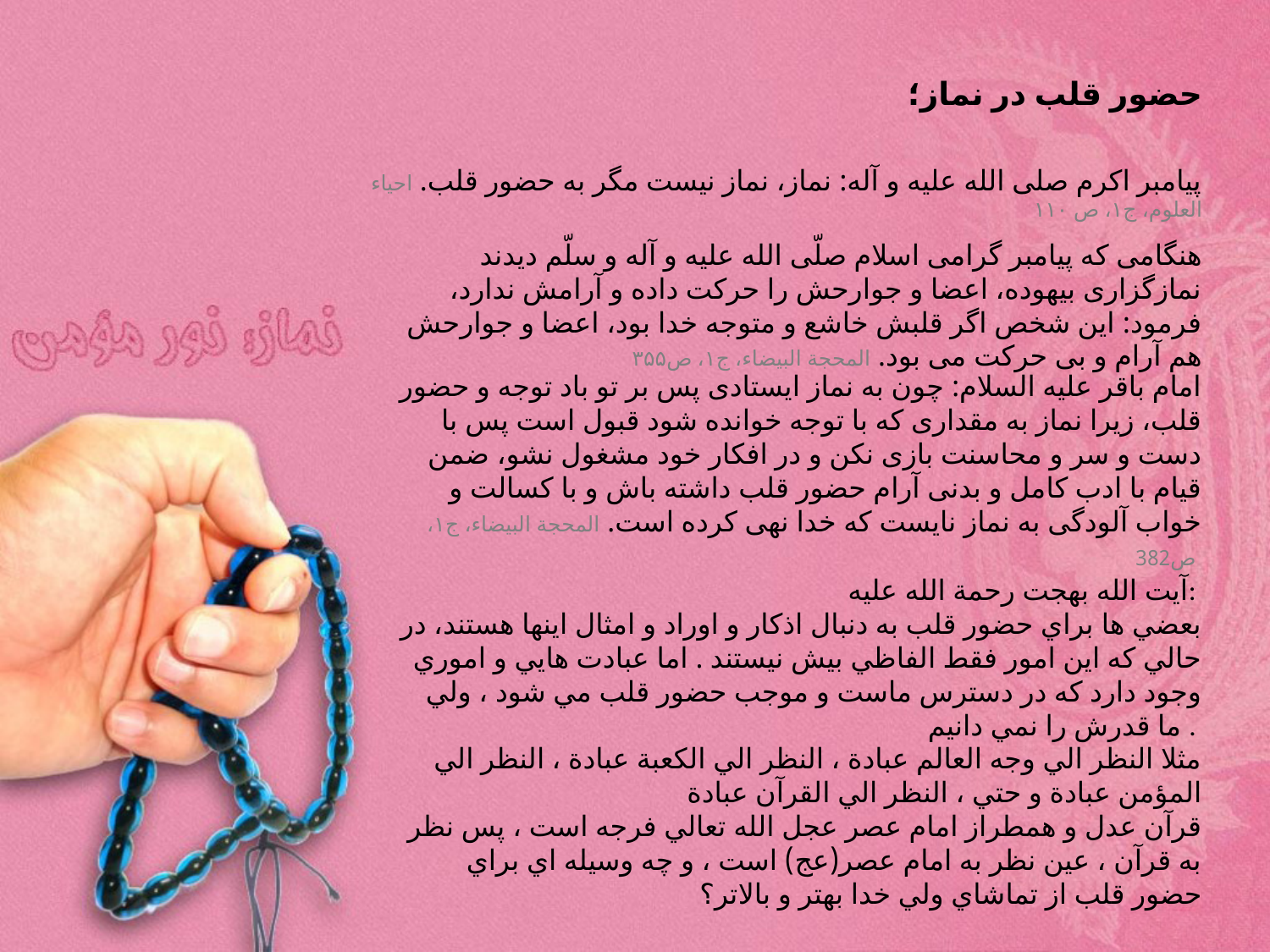

حضور قلب در نماز؛
پیامبر اکرم صلی الله علیه و آله: نماز، نماز نیست مگر به حضور قلب. احیاء العلوم، ج۱، ص ۱۱۰
هنگامی که پیامبر گرامی اسلام صلّی الله علیه و آله و سلّم دیدند نمازگزاری بیهوده، اعضا و جوارحش را حرکت داده و آرامش ندارد، فرمود: این شخص اگر قلبش خاشع و متوجه خدا بود، اعضا و جوارحش هم آرام و بی حرکت می بود. المحجة البیضاء، ج۱، ص۳۵۵
امام باقر علیه السلام: چون به نماز ایستادی پس بر تو باد توجه و حضور قلب، زیرا نماز به مقداری که با توجه خوانده شود قبول است پس با دست و سر و محاسنت بازی نکن و در افکار خود مشغول نشو، ضمن قیام با ادب کامل و بدنی آرام حضور قلب داشته باش و با کسالت و خواب آلودگی به نماز نایست که خدا نهی کرده است. المحجة البیضاء، ج۱، ص382
آيت الله بهجت رحمة الله علیه:
بعضي ها براي حضور قلب به دنبال اذكار و اوراد و امثال اينها هستند، در حالي كه اين امور فقط الفاظي بيش نيستند . اما عبادت هايي و اموري وجود دارد كه در دسترس ماست و موجب حضور قلب مي شود ، ولي ما قدرش را نمي دانيم .
مثلا النظر الي وجه العالم عبادة ، النظر الي الكعبة عبادة ، النظر الي المؤمن عبادة و حتي ، النظر الي القرآن عبادة
قرآن عدل و همطراز امام عصر عجل الله تعالي فرجه است ، پس نظر به قرآن ، عين نظر به امام عصر(عج) است ، و چه وسيله اي براي حضور قلب از تماشاي ولي خدا بهتر و بالاتر؟